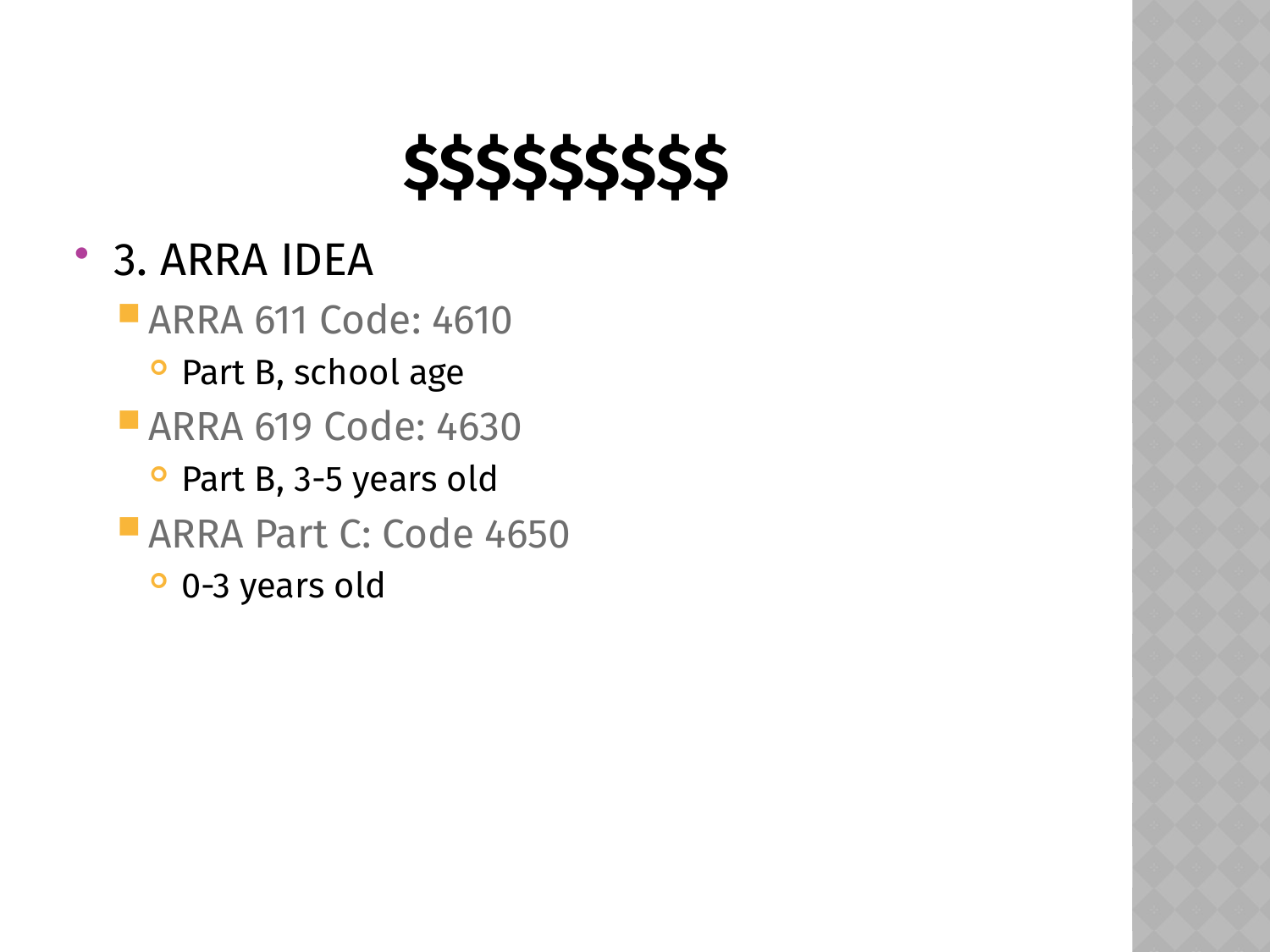

# $$$$$$$$$
3. ARRA IDEA
ARRA 611 Code: 4610
Part B, school age
ARRA 619 Code: 4630
Part B, 3-5 years old
ARRA Part C: Code 4650
0-3 years old